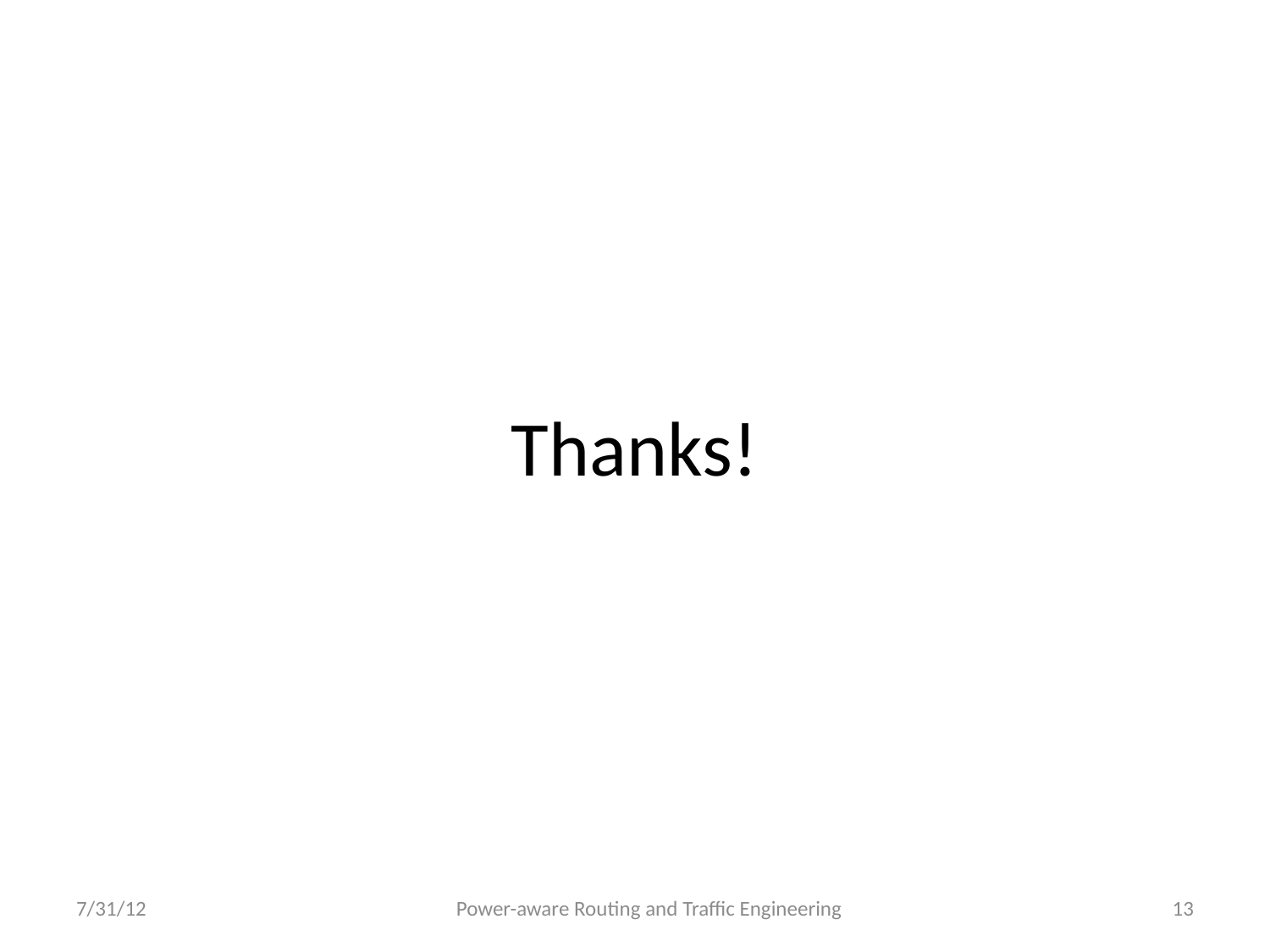

# Thanks!
7/31/12
Power-aware Routing and Traffic Engineering
13